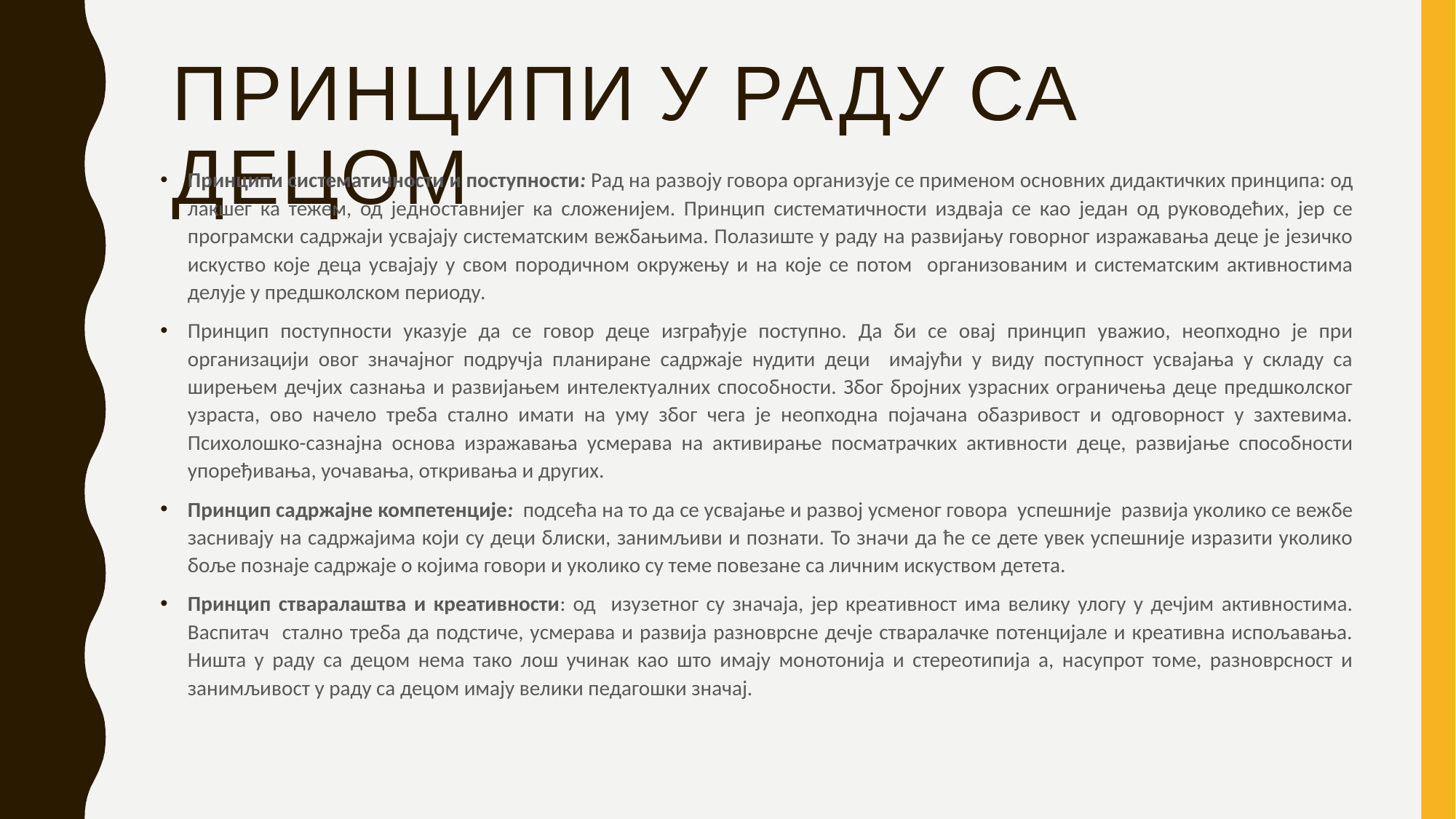

# ПРИНЦИПИ У РАДУ СА ДЕЦОМ
Принципи систематичности и поступности: Рад на развоју говора организује се применом основних дидактичких принципа: од лакшег ка тежем, од једноставнијег ка сложенијем. Принцип систематичности издваја се као један од руководећих, јер се програмски садржаји усвајају систематским вежбањима. Полазиште у раду на развијању говорног изражавања деце је језичко искуство које деца усвајају у свом породичном окружењу и на које се потом  организованим и систематским активностима делује у предшколском периоду.
Принцип поступности указује да се говор деце изграђујe поступно. Да би се овај принцип уважио, неопходно је при организацији овог значајног подручја планиране садржаје нудити деци  имајући у виду поступност усвајања у складу са ширењем дечјих сазнања и развијањем интелектуалних способности. Због бројних узрасних ограничења деце предшколског узраста, ово начело треба стално имати на уму због чега је неопходна појачана обазривост и одговорност у захтевима. Психолошко-сазнајна основа изражавања усмерава на активирање посматрачких активности деце, развијање способности упоређивања, уочавања, откривања и других.
Принцип садржајне компетенције:  подсећа на то да се усвајање и развој усменог говора  успешније  развија уколико се вежбе заснивају на садржајима који су деци блиски, занимљиви и познати. То значи да ће се дете увек успешније изразити уколико боље познаје садржаје о којима говори и уколико су теме повезане са личним искуством детета.
Принцип стваралаштва и креативности: од  изузетног су значаја, јер креативност има велику улогу у дечјим активностима. Васпитач  стално треба да подстиче, усмерава и развија разноврсне дечје стваралачке потенцијале и креативна испољавања. Ништа у раду са децом нема тако лош учинак као што имају монотонија и стереотипија а, насупрот томе, разноврсност и занимљивост у раду са децом имају велики педагошки значај.